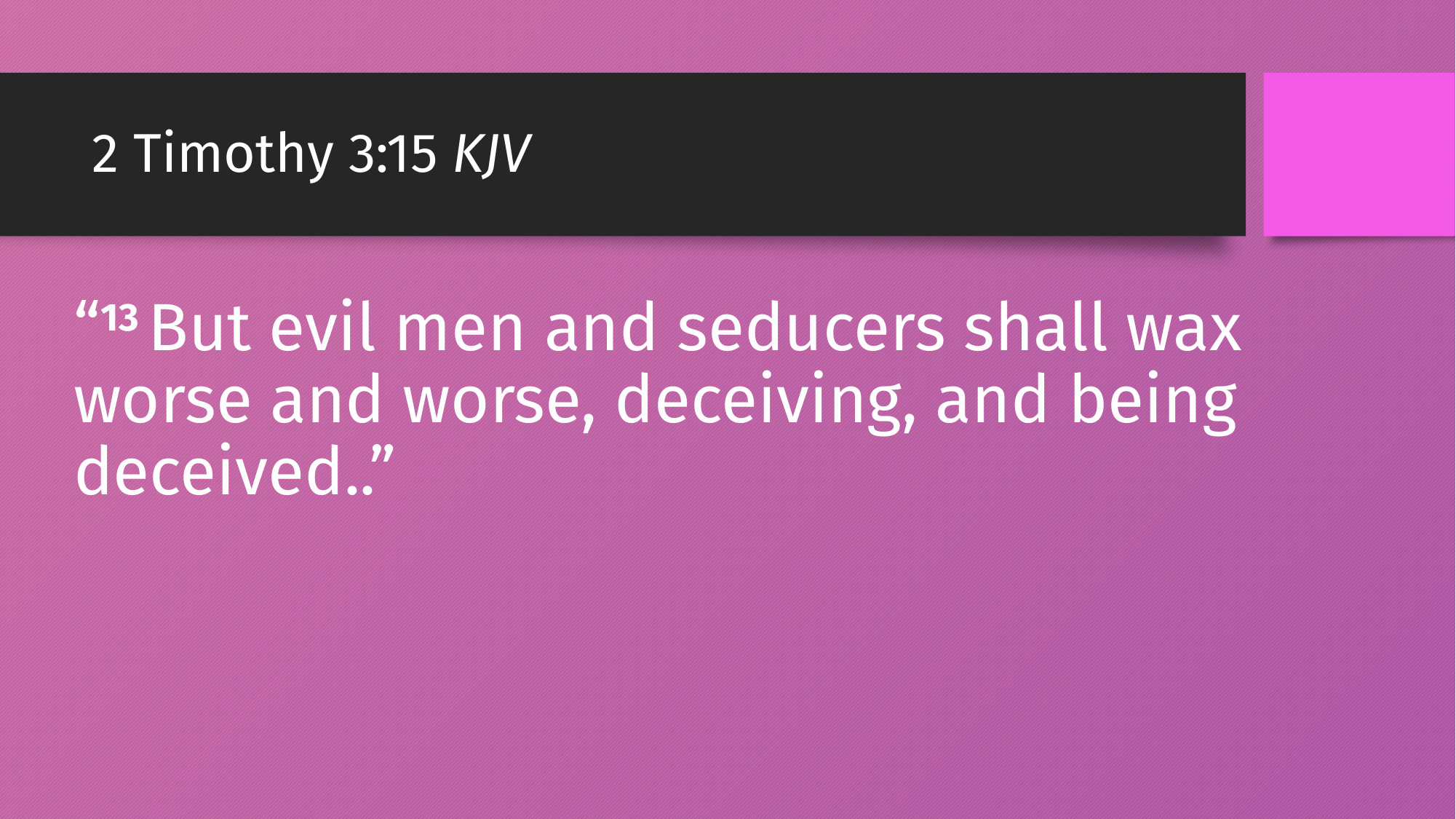

# 2 Timothy 3:15 KJV
“13 But evil men and seducers shall wax worse and worse, deceiving, and being deceived..”